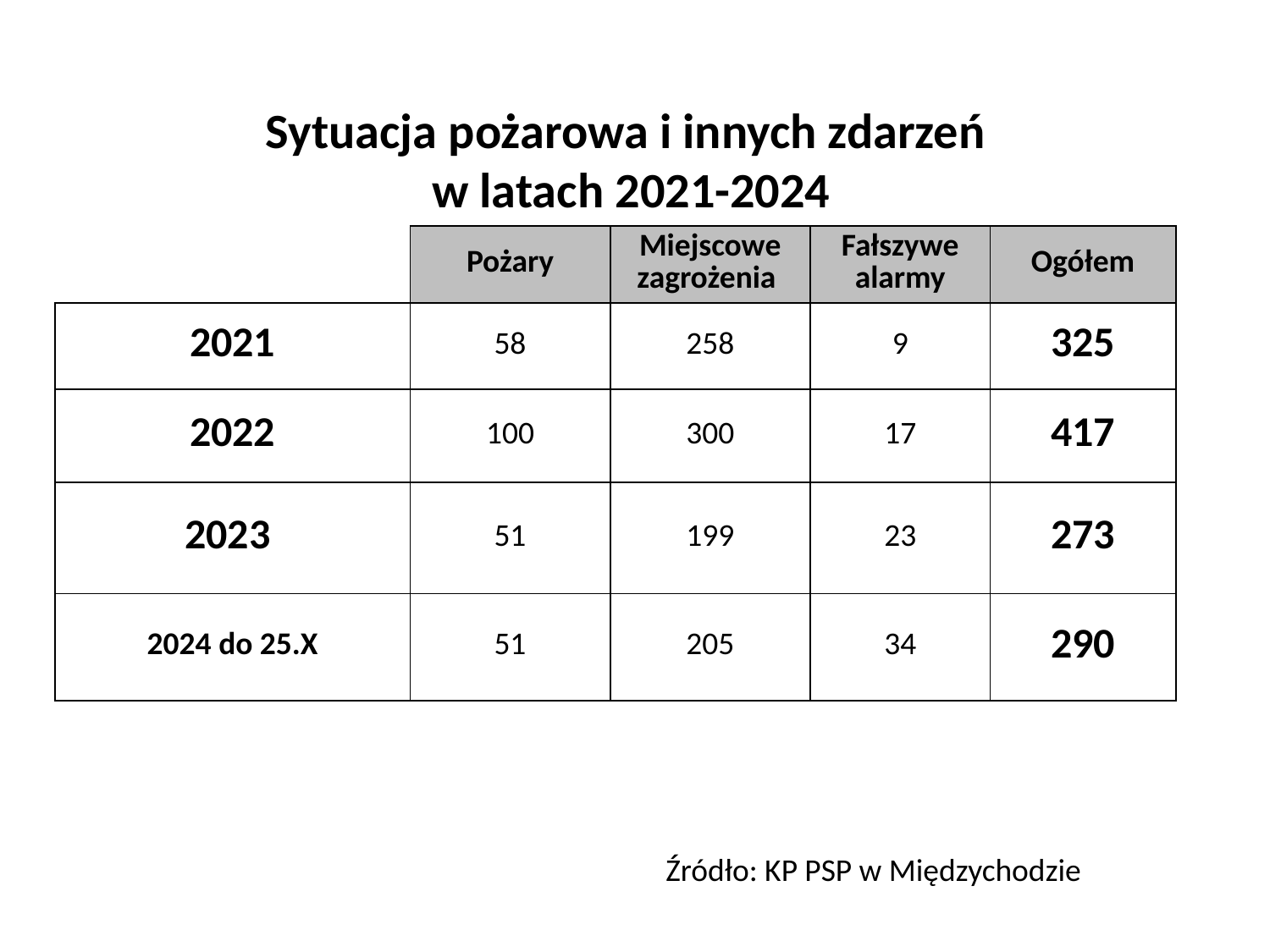

# Sytuacja pożarowa i innych zdarzeń w latach 2021-2024
|  | Pożary | Miejscowe zagrożenia | Fałszywe alarmy | Ogółem |
| --- | --- | --- | --- | --- |
| 2021 | 58 | 258 | 9 | 325 |
| 2022 | 100 | 300 | 17 | 417 |
| 2023 | 51 | 199 | 23 | 273 |
| 2024 do 25.X | 51 | 205 | 34 | 290 |
Źródło: KP PSP w Międzychodzie